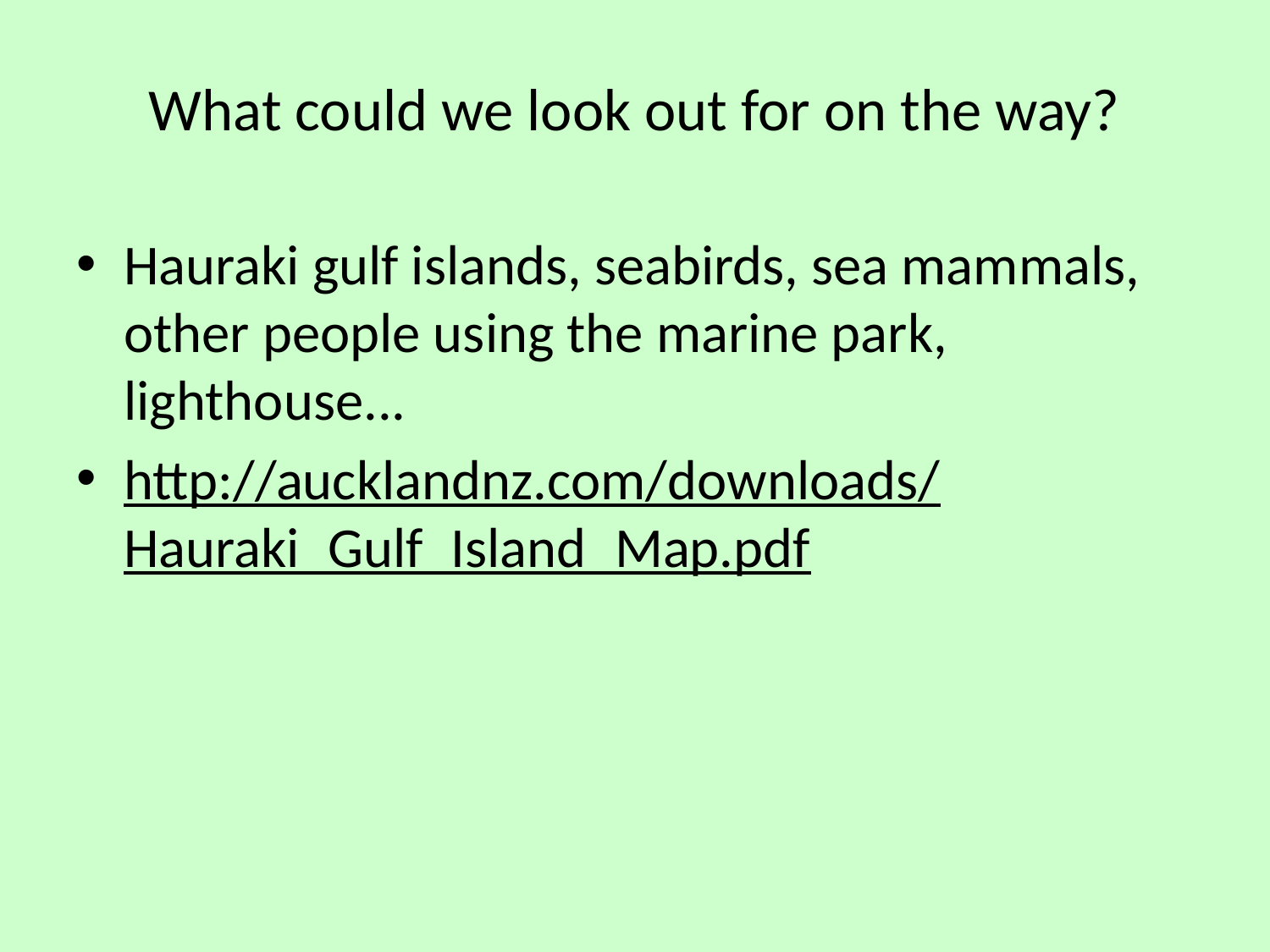

# What could we look out for on the way?
Hauraki gulf islands, seabirds, sea mammals, other people using the marine park, lighthouse...
http://aucklandnz.com/downloads/Hauraki_Gulf_Island_Map.pdf